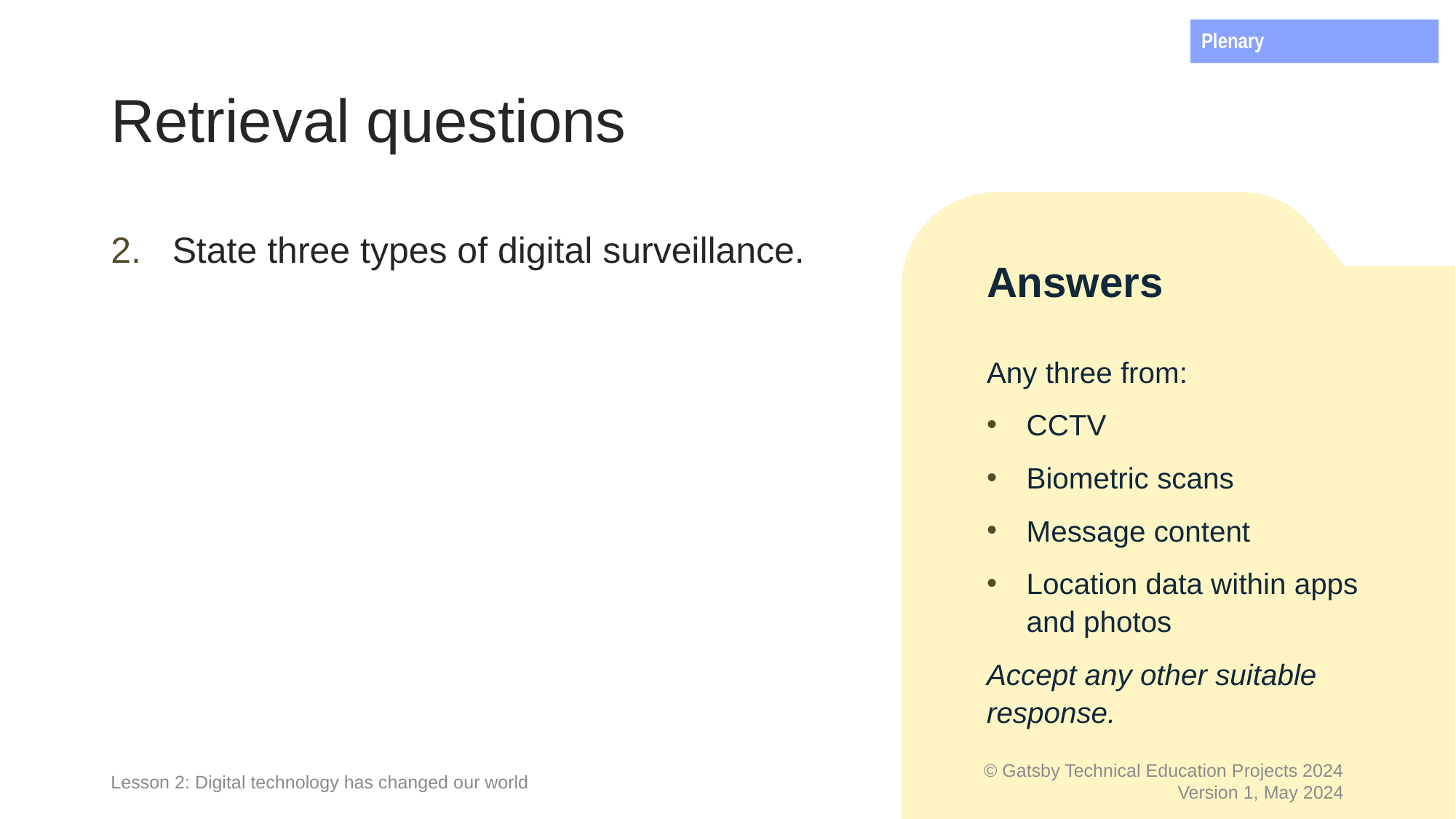

Plenary
# Retrieval questions
State three types of digital surveillance.
Answers
Any three from:
CCTV
Biometric scans
Message content
Location data within apps and photos
Accept any other suitable response.

Lesson 2: Digital technology has changed our world